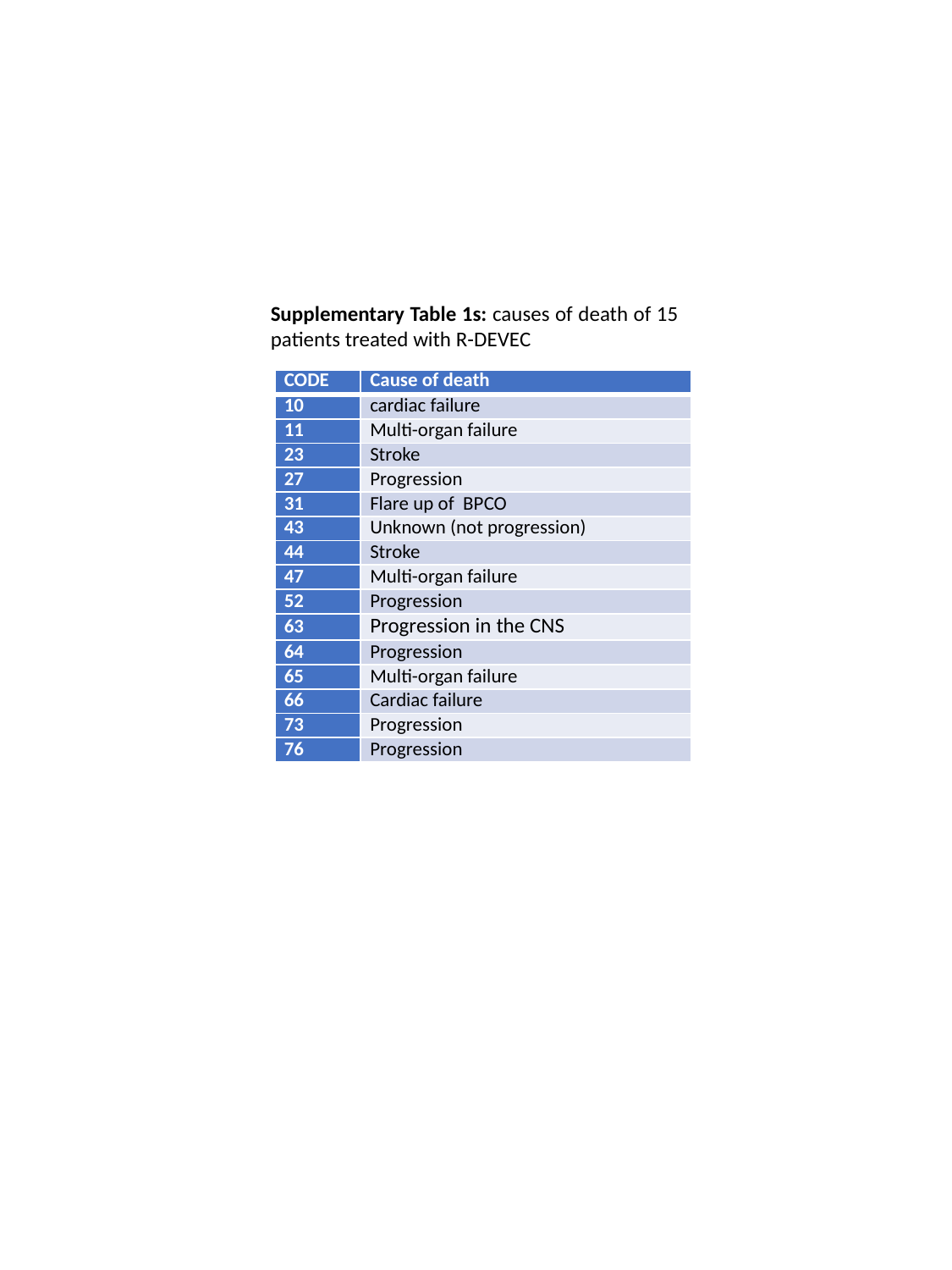

Supplementary Table 1s: causes of death of 15 patients treated with R-DEVEC
| CODE | Cause of death |
| --- | --- |
| 10 | cardiac failure |
| 11 | Multi-organ failure |
| 23 | Stroke |
| 27 | Progression |
| 31 | Flare up of BPCO |
| 43 | Unknown (not progression) |
| 44 | Stroke |
| 47 | Multi-organ failure |
| 52 | Progression |
| 63 | Progression in the CNS |
| 64 | Progression |
| 65 | Multi-organ failure |
| 66 | Cardiac failure |
| 73 | Progression |
| 76 | Progression |